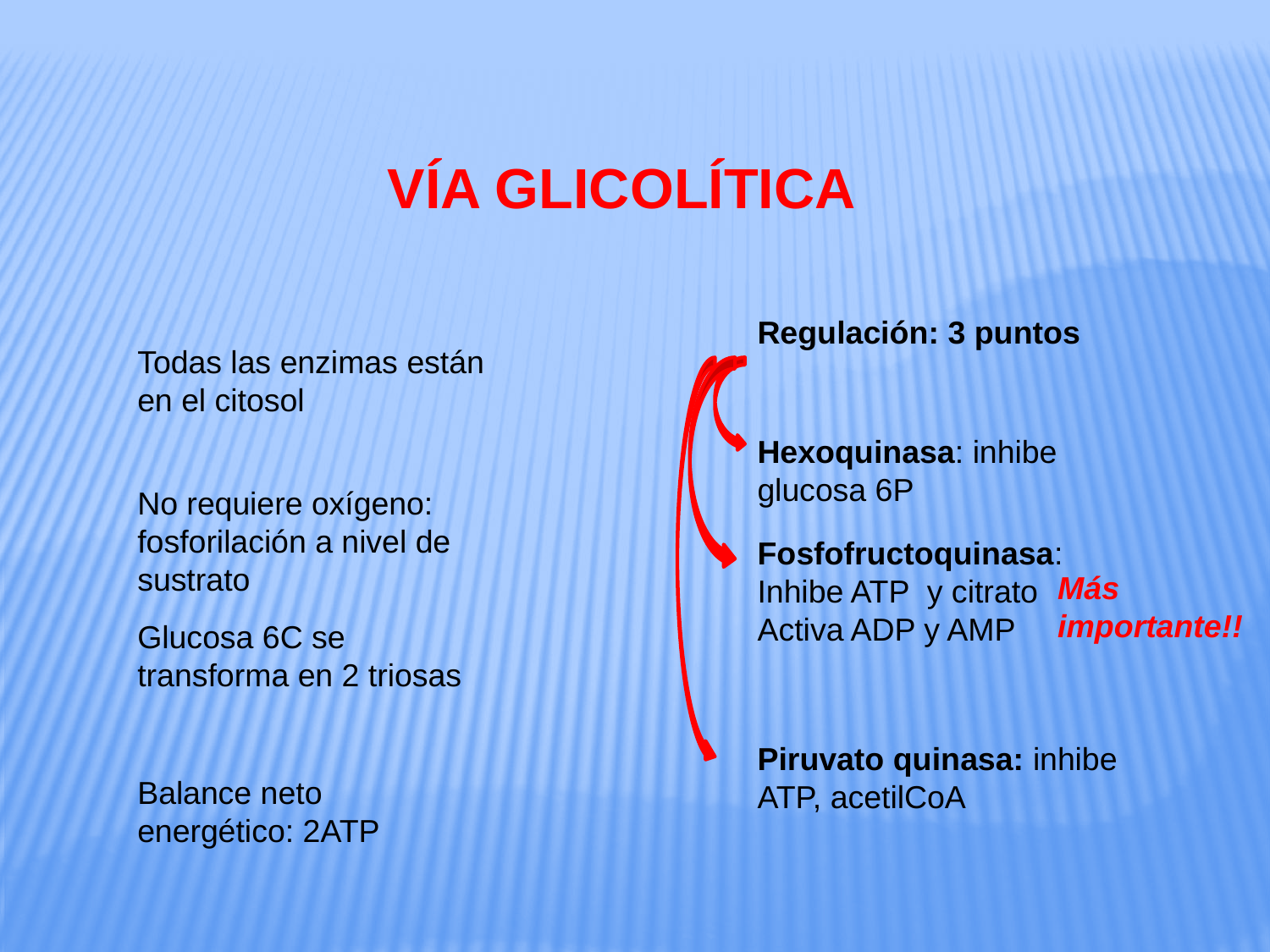

VÍA GLICOLÍTICA
Regulación: 3 puntos
Todas las enzimas están en el citosol

Hexoquinasa: inhibe glucosa 6P
No requiere oxígeno: fosforilación a nivel de sustrato
Fosfofructoquinasa: Inhibe ATP  y citrato
Activa ADP y AMP
Más importante!!
Glucosa 6C se transforma en 2 triosas
Piruvato quinasa: inhibe ATP, acetilCoA
Balance neto energético: 2ATP